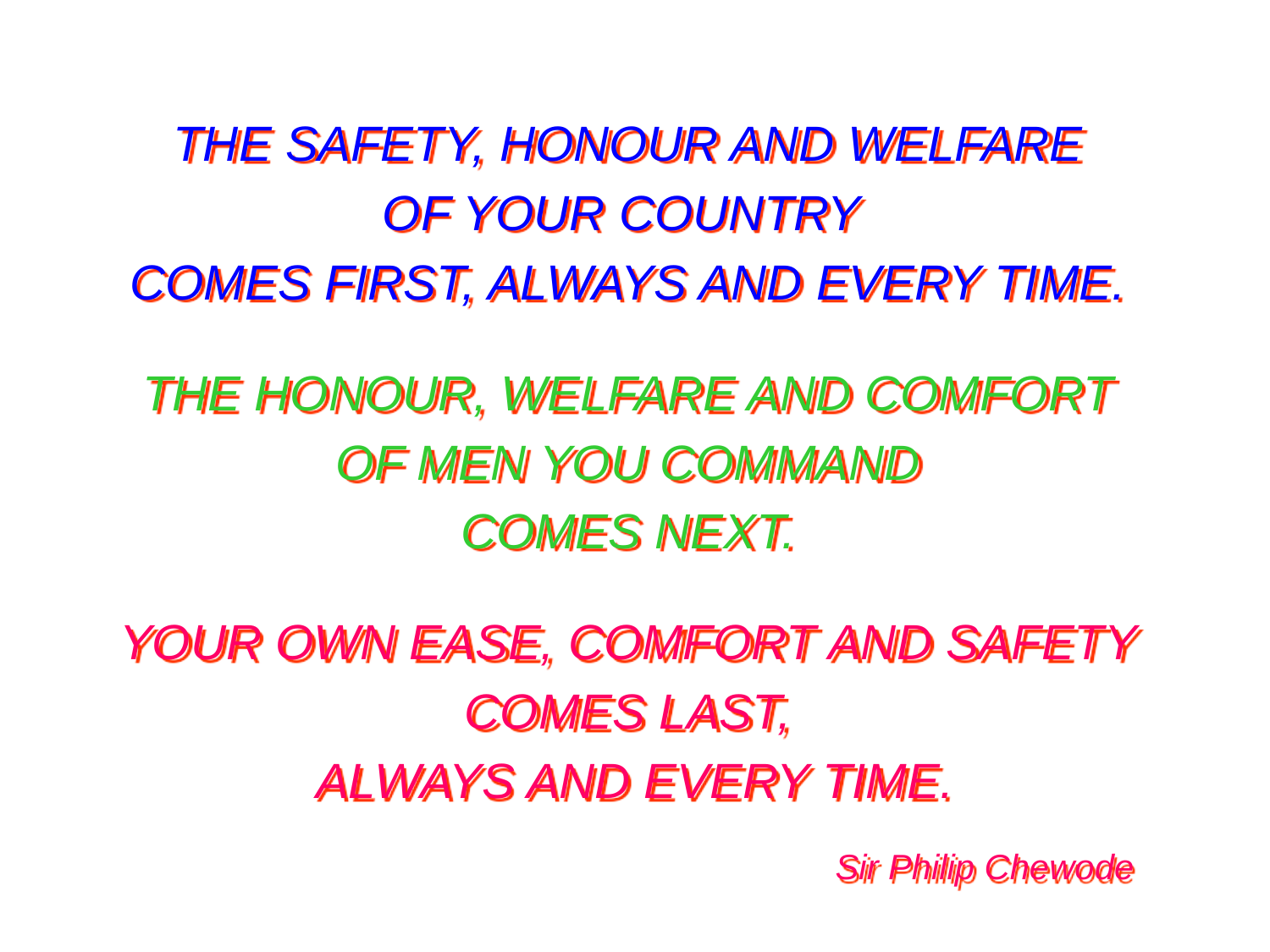

THE SAFETY, HONOUR AND WELFARE
OF YOUR COUNTRY
COMES FIRST, ALWAYS AND EVERY TIME.

THE HONOUR, WELFARE AND COMFORT
OF MEN YOU COMMAND
COMES NEXT.

YOUR OWN EASE, COMFORT AND SAFETY
COMES LAST,
ALWAYS AND EVERY TIME.

                                                                                                                      Sir Philip Chewode